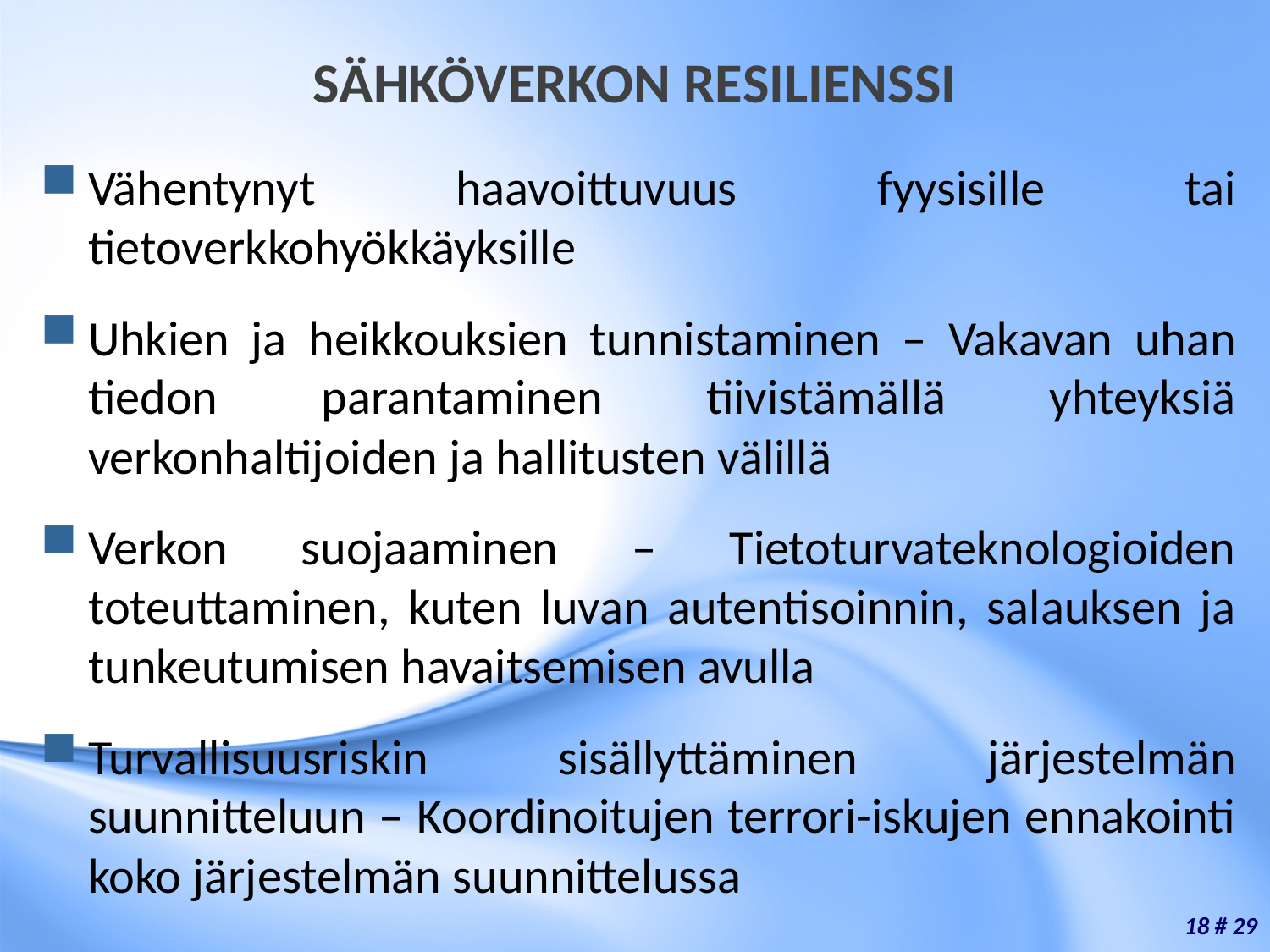

# SÄHKÖVERKON RESILIENSSI
Vähentynyt haavoittuvuus fyysisille tai tietoverkkohyökkäyksille
Uhkien ja heikkouksien tunnistaminen – Vakavan uhan tiedon parantaminen tiivistämällä yhteyksiä verkonhaltijoiden ja hallitusten välillä
Verkon suojaaminen – Tietoturvateknologioiden toteuttaminen, kuten luvan autentisoinnin, salauksen ja tunkeutumisen havaitsemisen avulla
Turvallisuusriskin sisällyttäminen järjestelmän suunnitteluun – Koordinoitujen terrori-iskujen ennakointi koko järjestelmän suunnittelussa

18 # 29